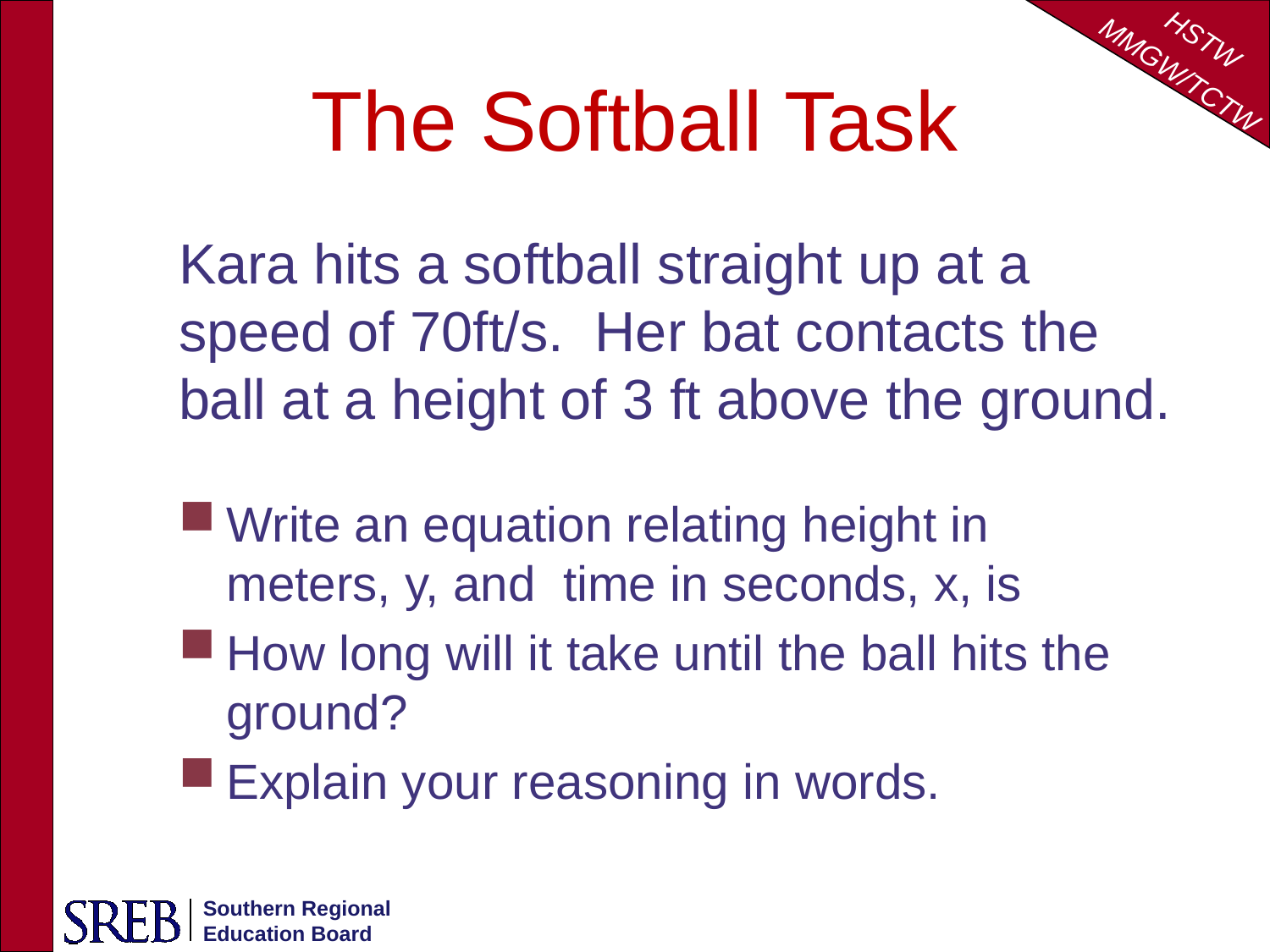

# The Softball Task
Kara hits a softball straight up at a speed of 70ft/s.  Her bat contacts the ball at a height of 3 ft above the ground.
Write an equation relating height in meters, y, and  time in seconds, x, is
How long will it take until the ball hits the ground?
Explain your reasoning in words.